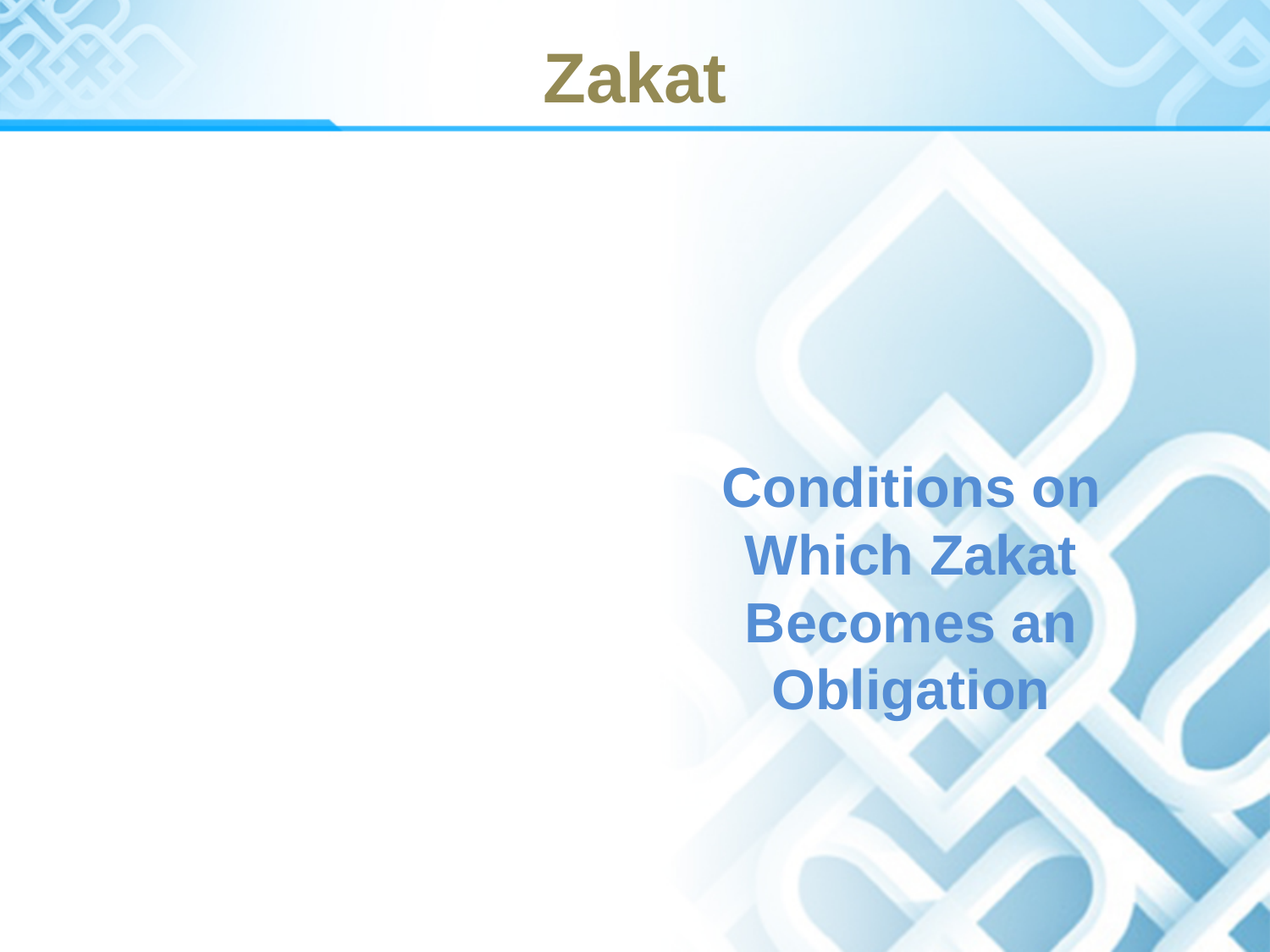

# Zakat
Conditions on Which Zakat Becomes an Obligation